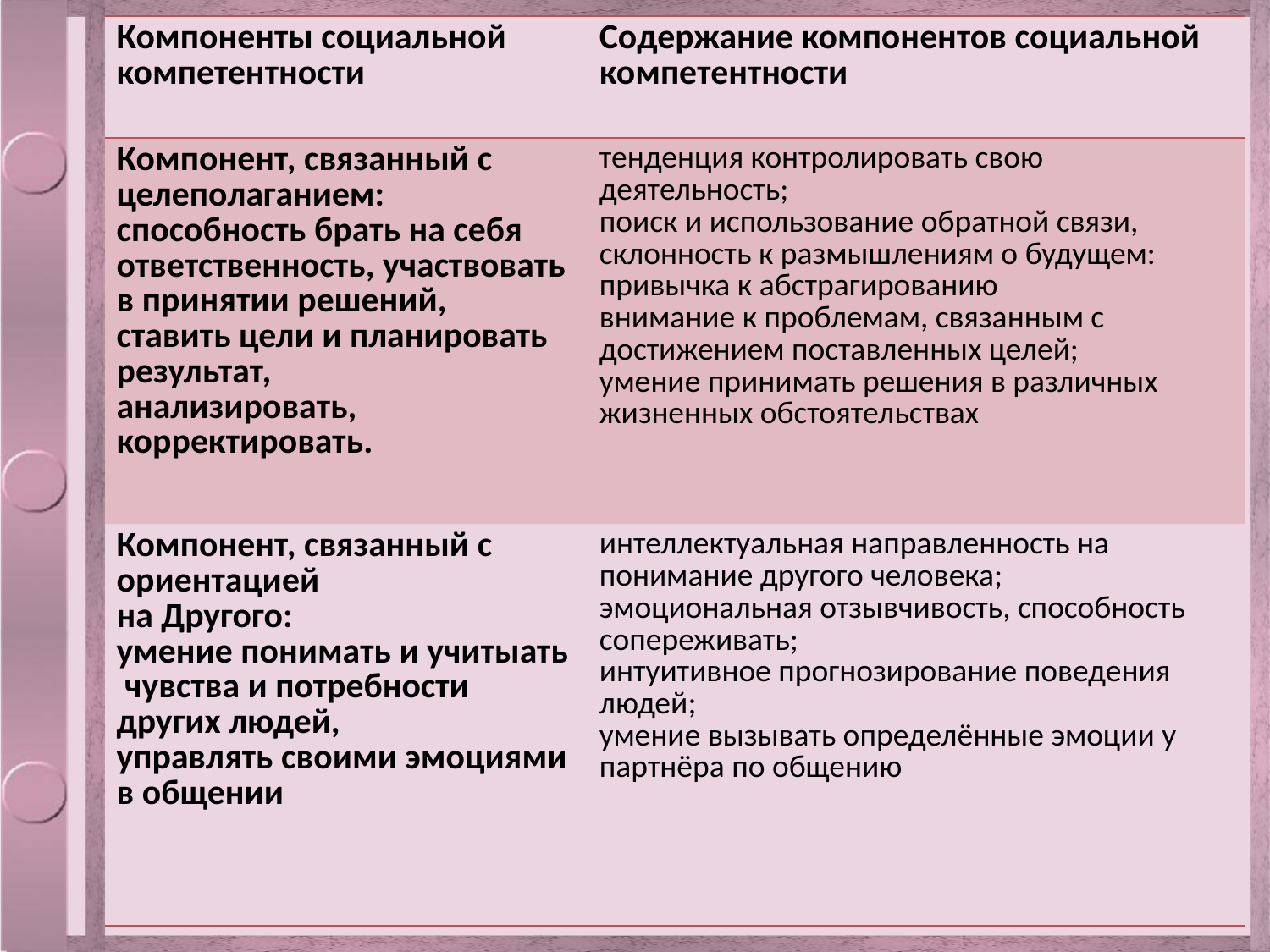

| Компоненты социальной компетентности | Содержание компонентов социальной компетентности |
| --- | --- |
| Компонент, связанный с целеполаганием: способность брать на себя ответственность, участвовать в принятии решений, ставить цели и планировать результат, анализировать, корректировать. | тенденция контролировать свою деятельность; поиск и использование обратной связи, склонность к размышлениям о будущем: привычка к абстрагированию внимание к проблемам, связанным с достижением поставленных целей; умение принимать решения в различных жизненных обстоятельствах |
| Компонент, связанный с ориентацией на Другого: умение понимать и учитыать чувства и потребности других людей, управлять своими эмоциями в общении | интеллектуальная направленность на понимание другого человека; эмоциональная отзывчивость, способность сопереживать; интуитивное прогнозирование поведения людей; умение вызывать определённые эмоции у партнёра по общению |